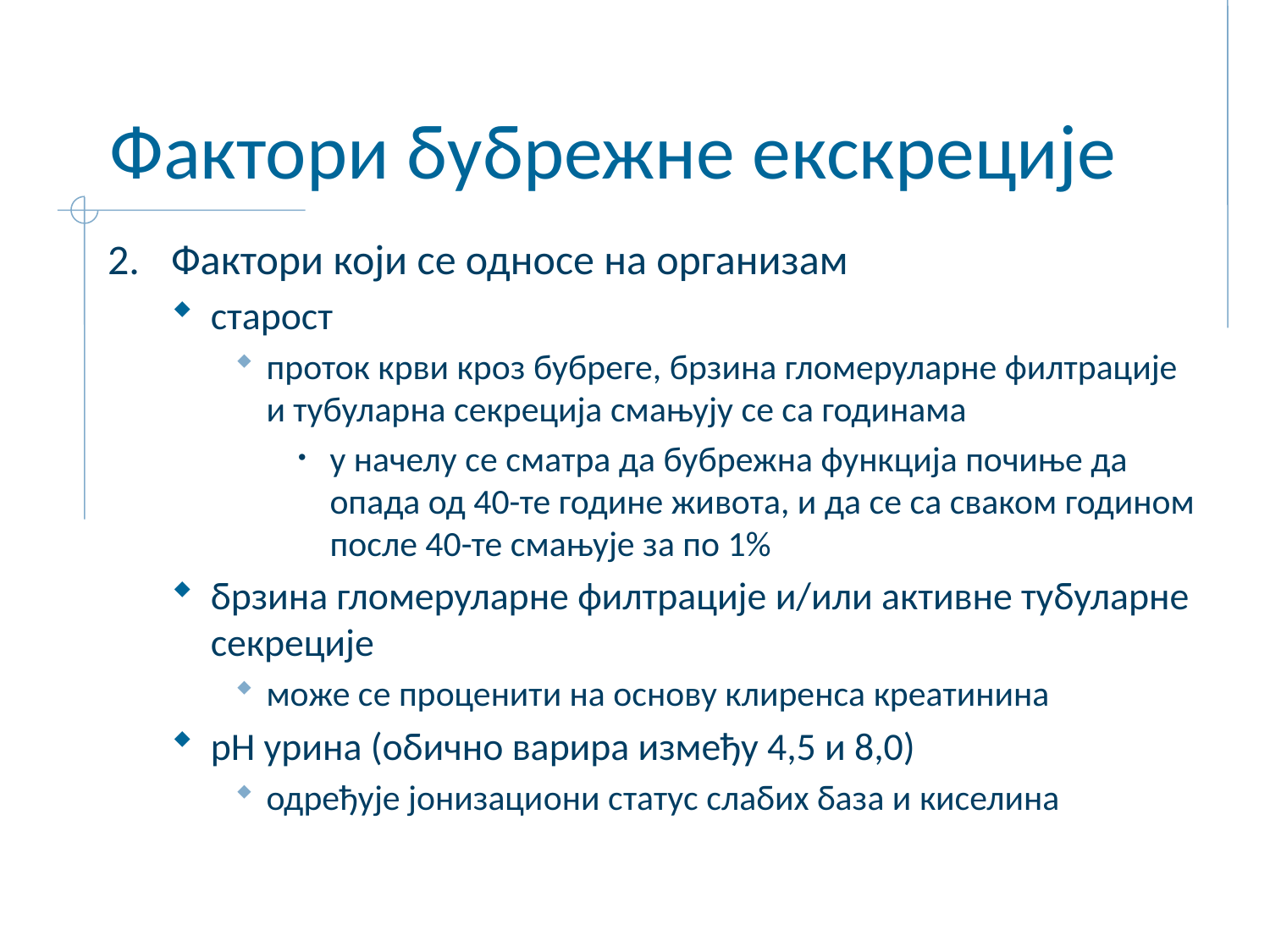

# Фактори бубрежне екскреције
Фактори који се односе на организам
старост
проток крви кроз бубреге, брзина гломеруларне филтрације и тубуларна секреција смањују се са годинама
у начелу се сматра да бубрежна функција почиње да опада од 40-те године живота, и да се са сваком годином после 40-те смањује за по 1%
брзина гломеруларне филтрације и/или активне тубуларне секреције
може се проценити на основу клиренса креатинина
рН урина (обично варира између 4,5 и 8,0)
одређује јонизациoни статус слабих база и киселина